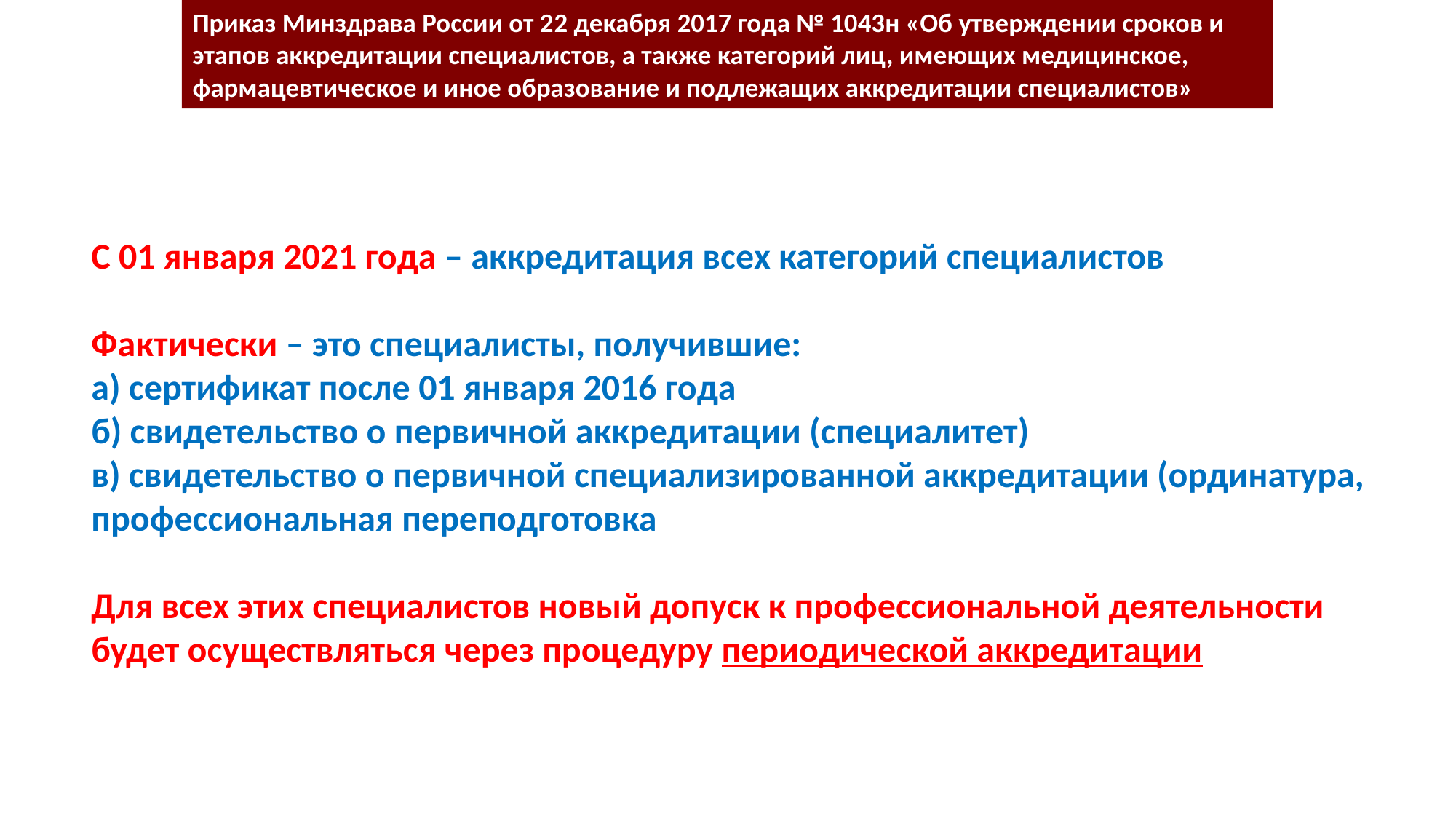

Приказ Минздрава России от 22 декабря 2017 года № 1043н «Об утверждении сроков и этапов аккредитации специалистов, а также категорий лиц, имеющих медицинское, фармацевтическое и иное образование и подлежащих аккредитации специалистов»
С 01 января 2021 года – аккредитация всех категорий специалистов

Фактически – это специалисты, получившие:
а) сертификат после 01 января 2016 года
б) свидетельство о первичной аккредитации (специалитет)
в) свидетельство о первичной специализированной аккредитации (ординатура, профессиональная переподготовка

Для всех этих специалистов новый допуск к профессиональной деятельности будет осуществляться через процедуру периодической аккредитации